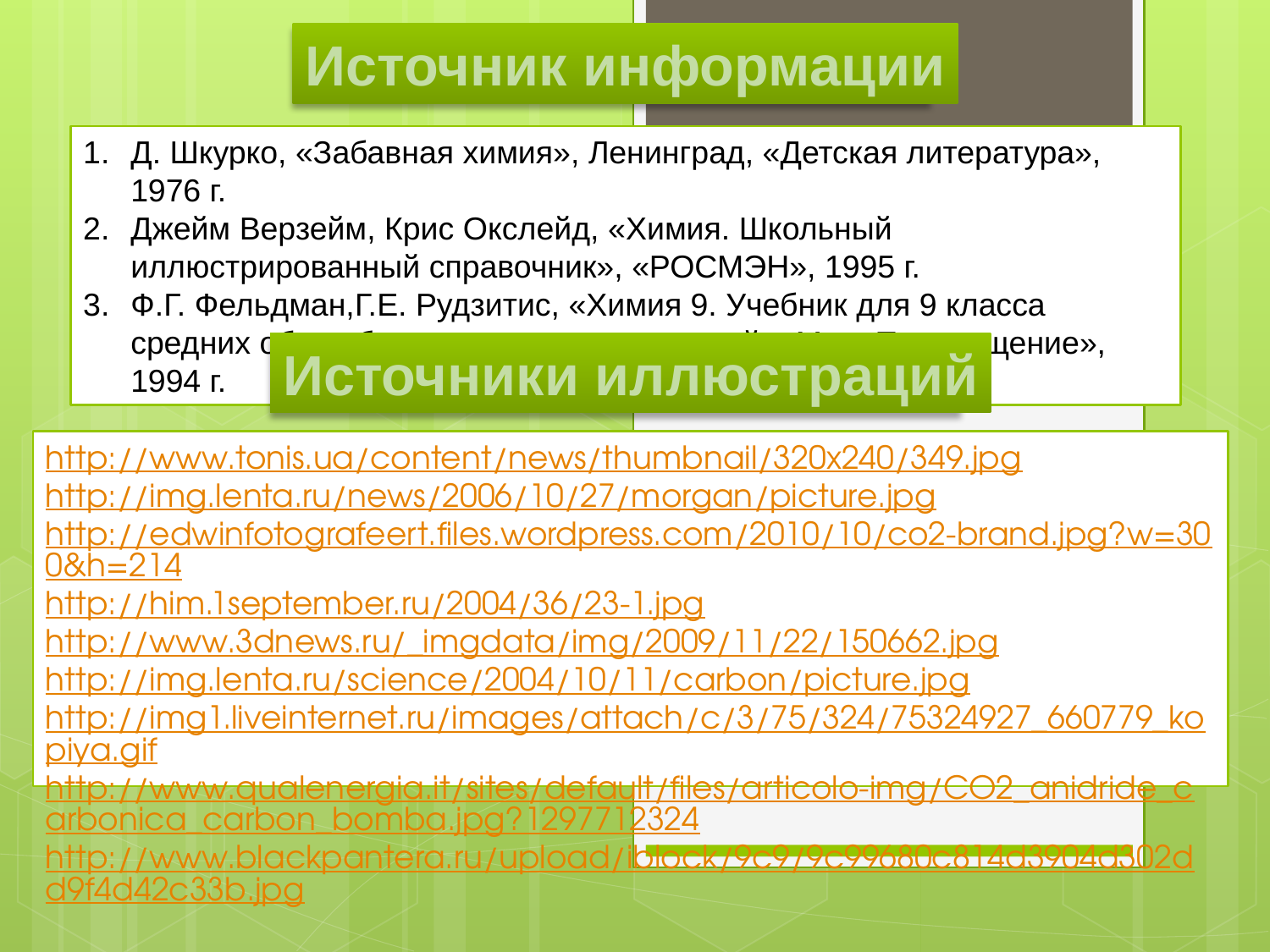

Источник информации
Д. Шкурко, «Забавная химия», Ленинград, «Детская литература», 1976 г.
Джейм Верзейм, Крис Окслейд, «Химия. Школьный иллюстрированный справочник», «РОСМЭН», 1995 г.
Ф.Г. Фельдман,Г.Е. Рудзитис, «Химия 9. Учебник для 9 класса средних общеобразовательных заведений», М. , «Просвещение», 1994 г.
Источники иллюстраций
http://www.tonis.ua/content/news/thumbnail/320x240/349.jpg
http://img.lenta.ru/news/2006/10/27/morgan/picture.jpg
http://edwinfotografeert.files.wordpress.com/2010/10/co2-brand.jpg?w=300&h=214
http://him.1september.ru/2004/36/23-1.jpg
http://www.3dnews.ru/_imgdata/img/2009/11/22/150662.jpg
http://img.lenta.ru/science/2004/10/11/carbon/picture.jpg
http://img1.liveinternet.ru/images/attach/c/3/75/324/75324927_660779_kopiya.gif
http://www.qualenergia.it/sites/default/files/articolo-img/CO2_anidride_carbonica_carbon_bomba.jpg?1297712324
http://www.blackpantera.ru/upload/iblock/9c9/9c99680c814d3904d302dd9f4d42c33b.jpg